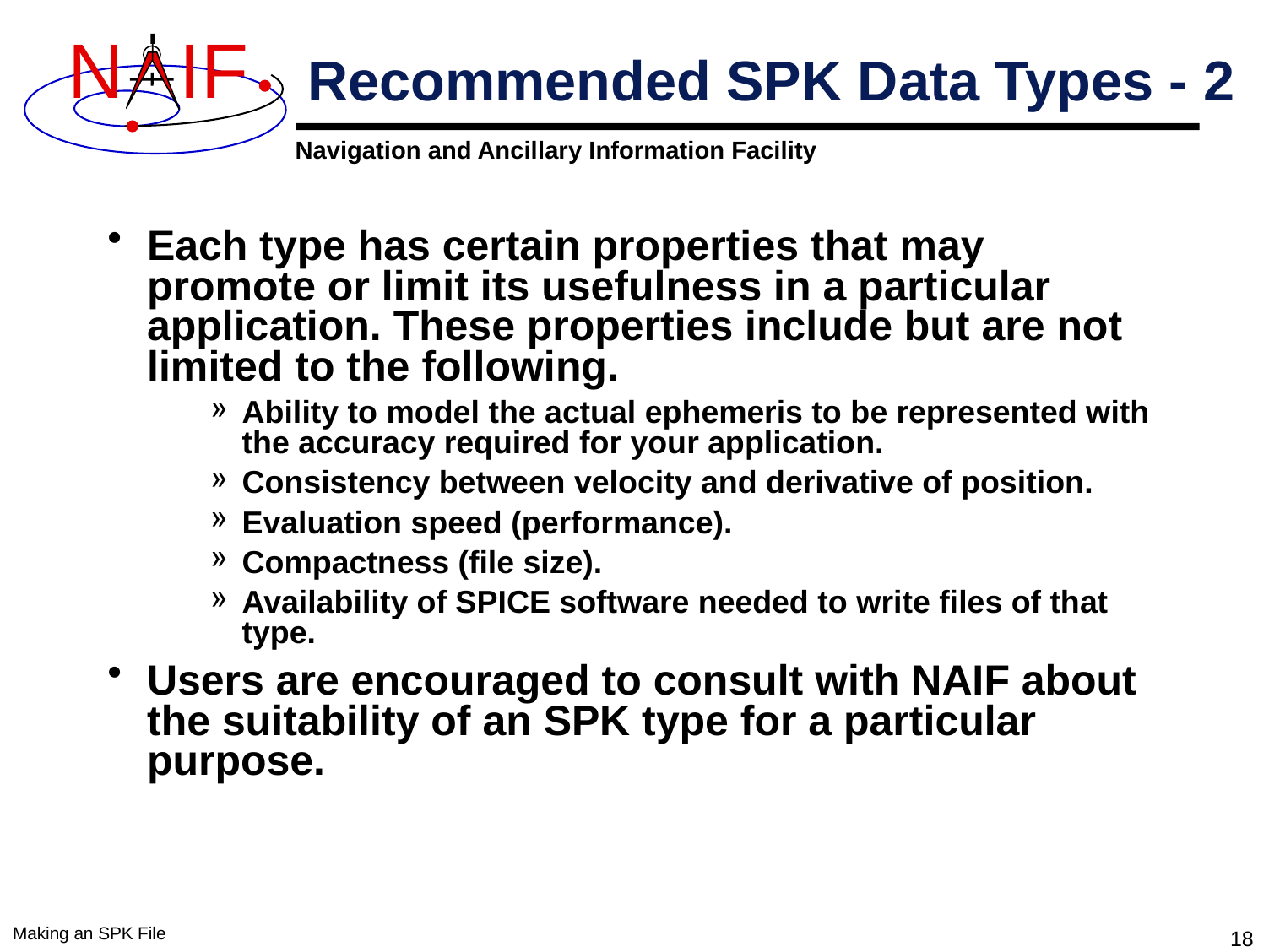

# Recommended SPK Data Types - 2
Each type has certain properties that may promote or limit its usefulness in a particular application. These properties include but are not limited to the following.
Ability to model the actual ephemeris to be represented with the accuracy required for your application.
Consistency between velocity and derivative of position.
Evaluation speed (performance).
Compactness (file size).
Availability of SPICE software needed to write files of that type.
Users are encouraged to consult with NAIF about the suitability of an SPK type for a particular purpose.
Making an SPK File
18